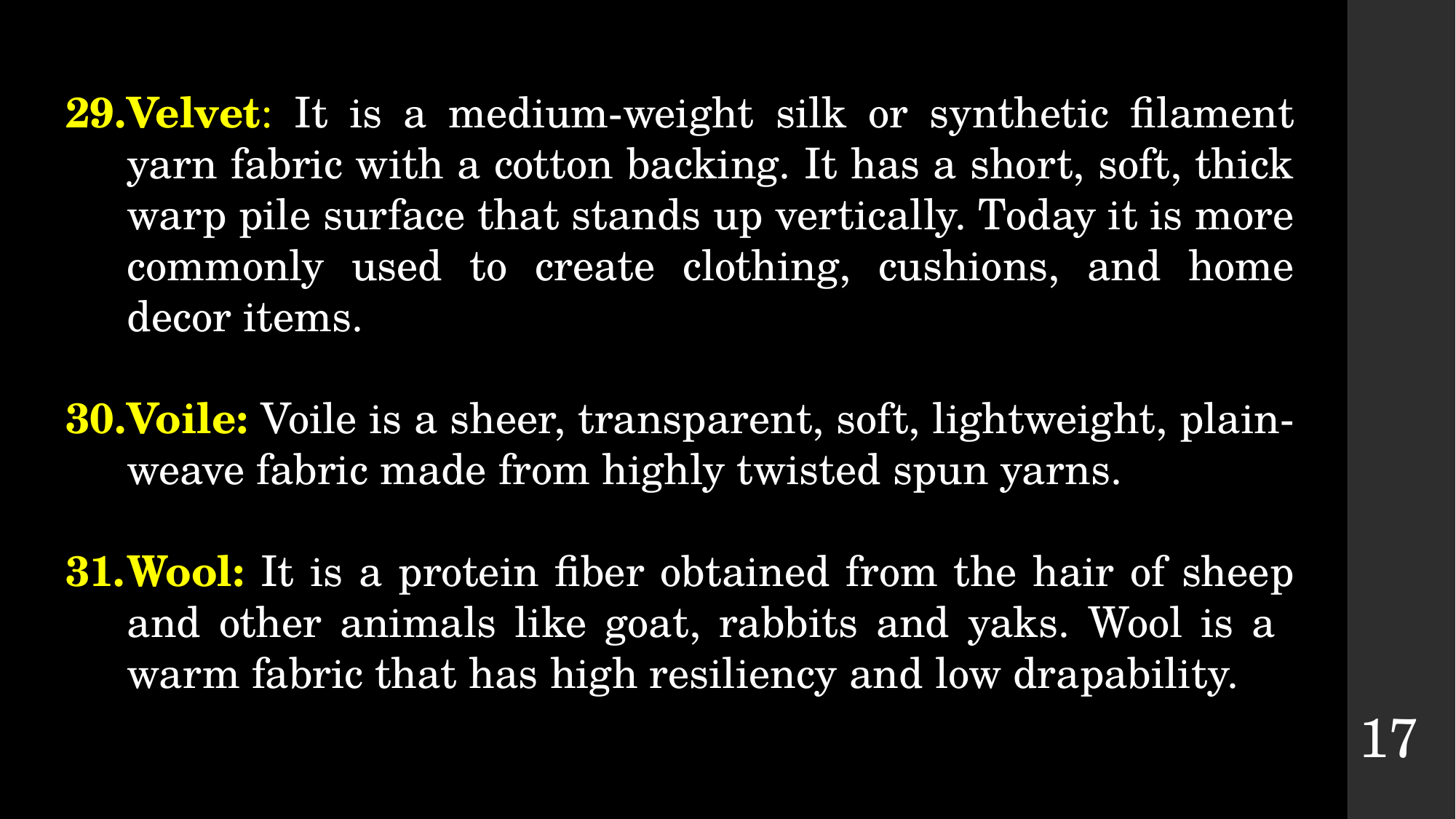

Velvet: It is a medium-weight silk or synthetic filament yarn fabric with a cotton backing. It has a short, soft, thick warp pile surface that stands up vertically. Today it is more commonly used to create clothing, cushions, and home decor items.

Voile: Voile is a sheer, transparent, soft, lightweight, plain-weave fabric made from highly twisted spun yarns.

Wool: It is a protein fiber obtained from the hair of sheep and other animals like goat, rabbits and yaks. Wool is a  warm fabric that has high resiliency and low drapability.
17